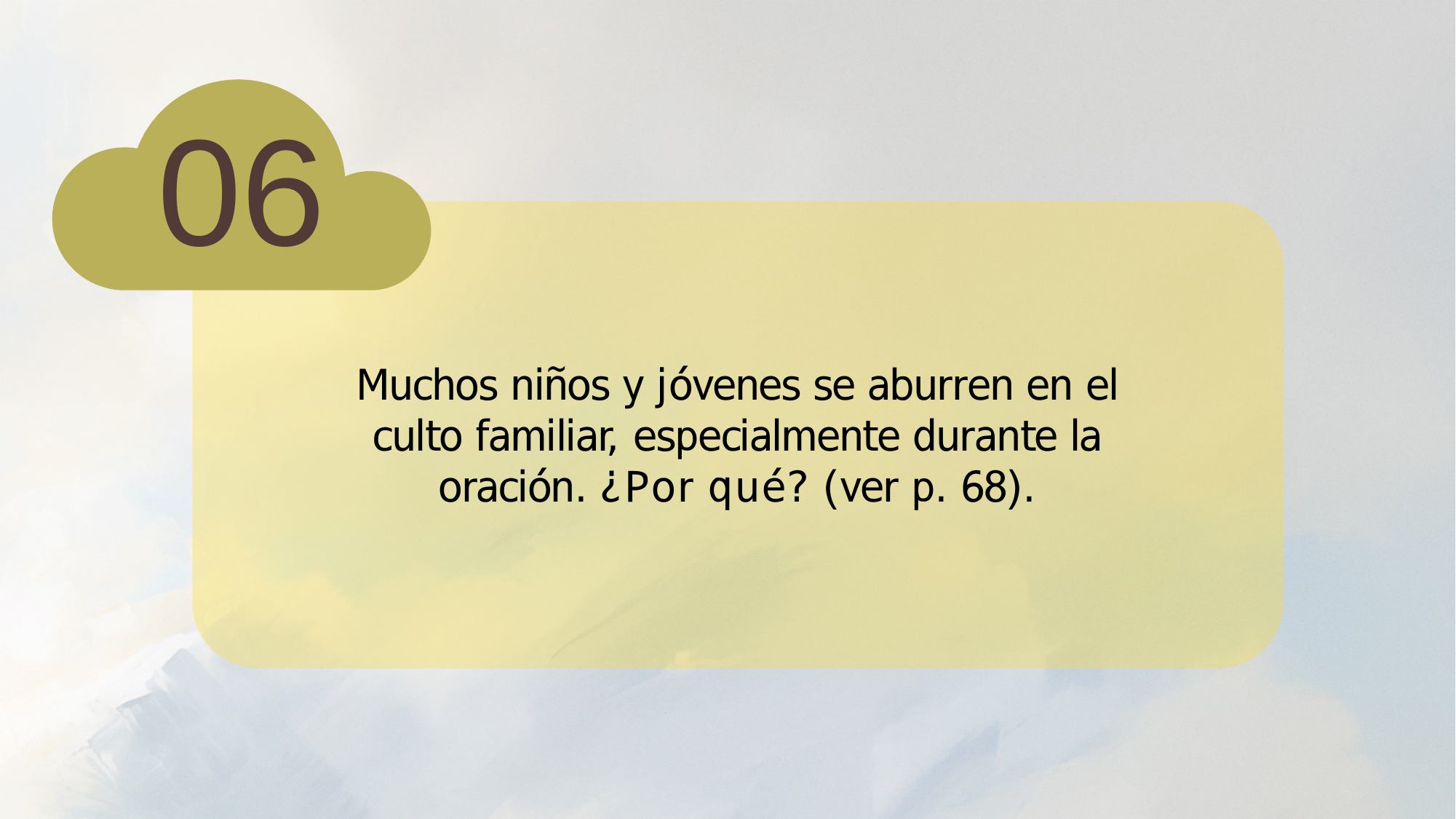

06

Muchos niños y jóvenes se aburren en el culto familiar, especialmente durante la oración. ¿Por qué? (ver p. 68).